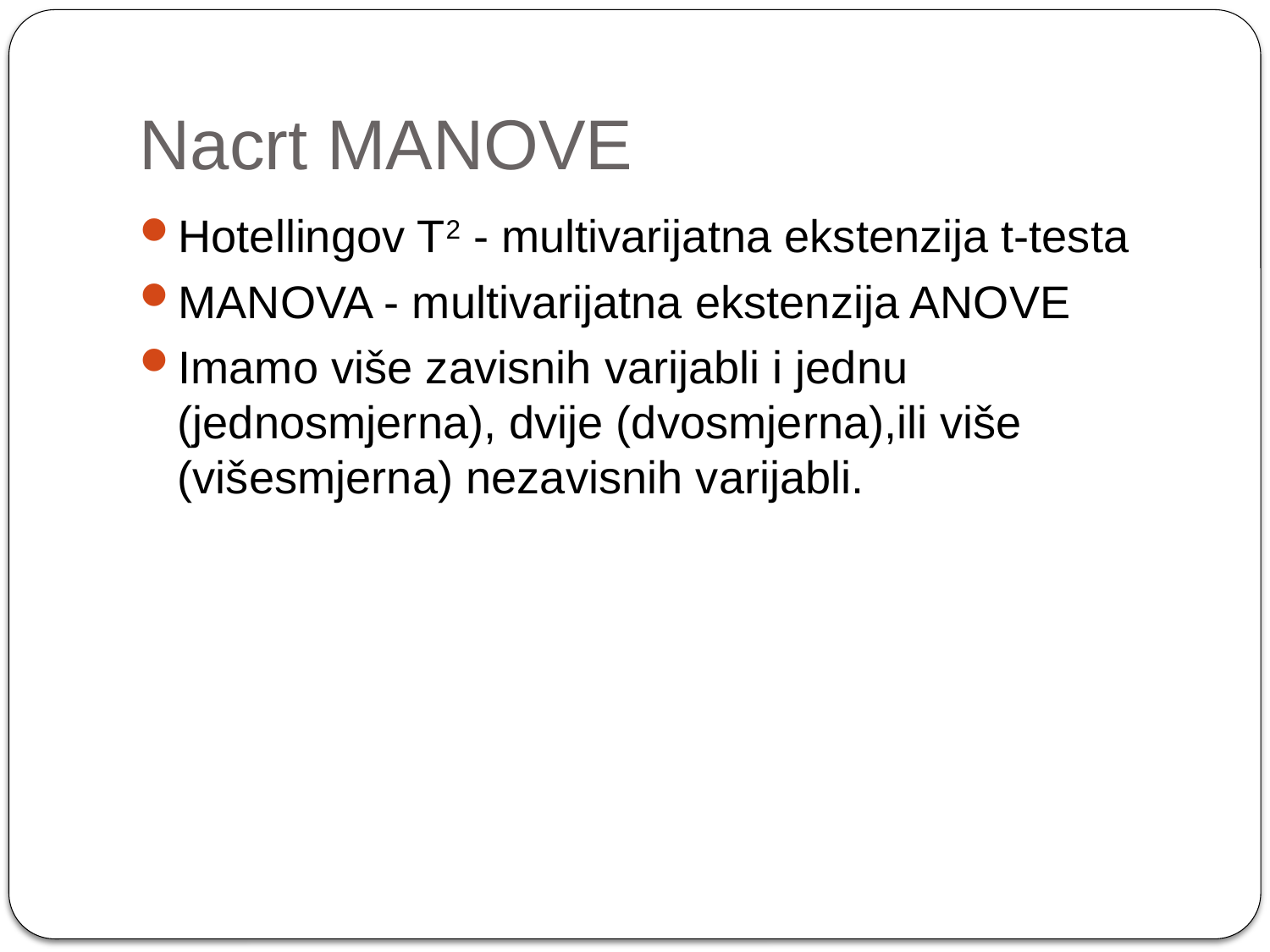

# Nacrt MANOVE
Hotellingov T2 - multivarijatna ekstenzija t-testa
MANOVA - multivarijatna ekstenzija ANOVE
Imamo više zavisnih varijabli i jednu (jednosmjerna), dvije (dvosmjerna),ili više (višesmjerna) nezavisnih varijabli.